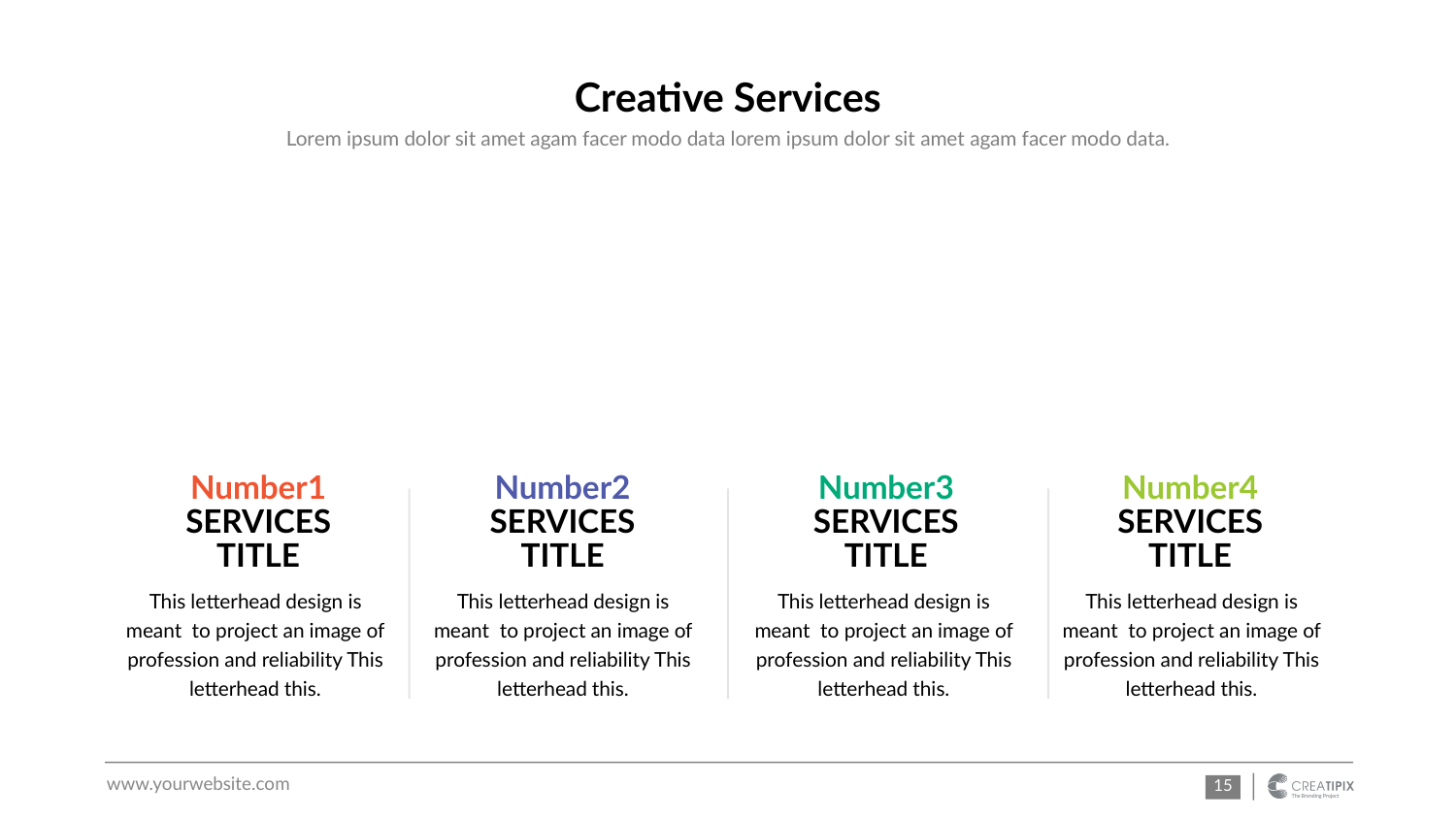

# Creative Services
Lorem ipsum dolor sit amet agam facer modo data lorem ipsum dolor sit amet agam facer modo data.

Number1
SERVICES TITLE
Number2
SERVICES TITLE
Number3
SERVICES TITLE
Number4
SERVICES TITLE
This letterhead design is meant  to project an image of profession and reliability This letterhead this.
This letterhead design is meant  to project an image of profession and reliability This letterhead this.
This letterhead design is meant  to project an image of profession and reliability This letterhead this.
This letterhead design is meant  to project an image of profession and reliability This letterhead this.
15
www.yourwebsite.com